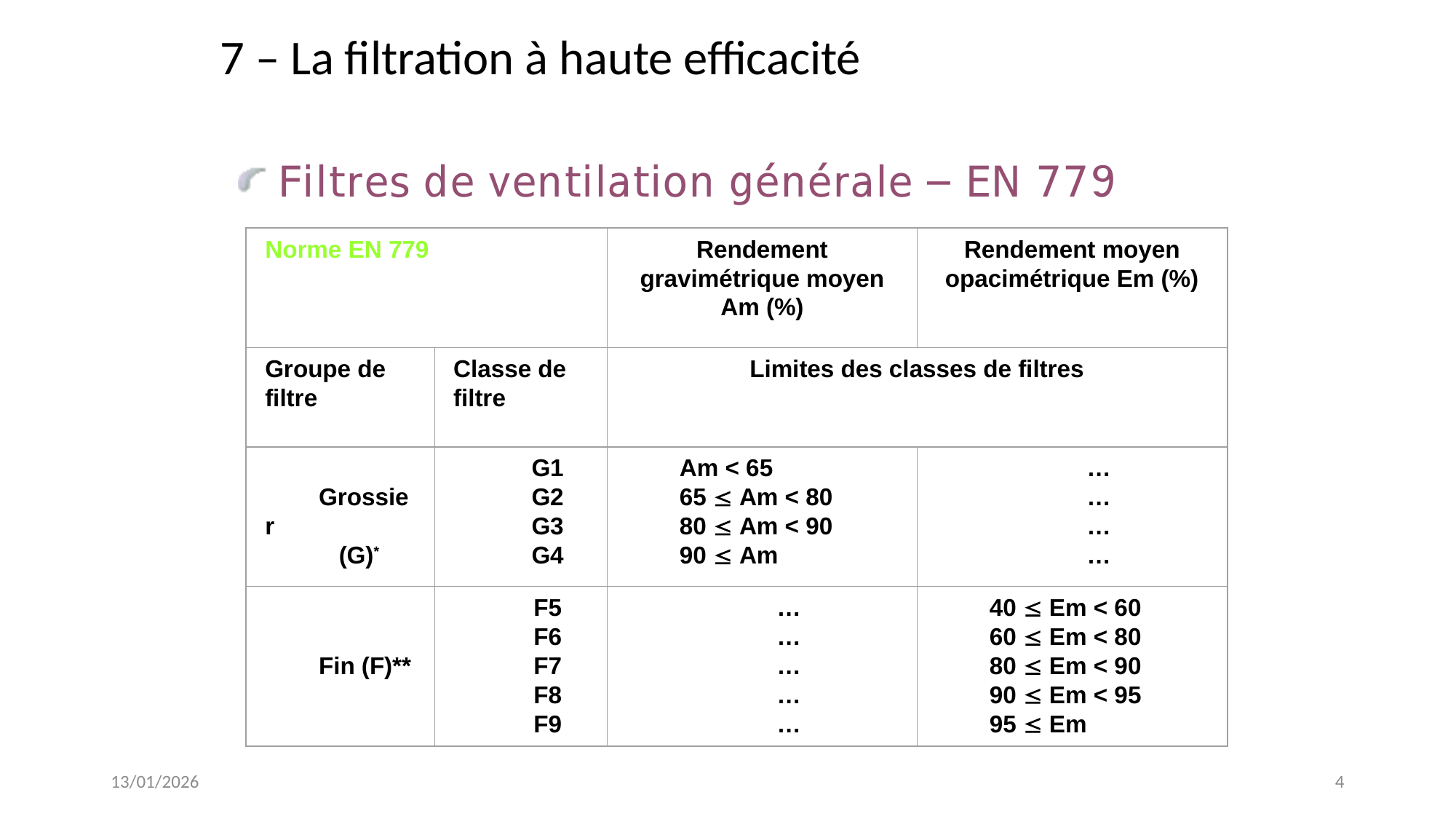

# 7 – La filtration à haute efficacité
Filtres de ventilation générale – EN 779

Norme EN 779

Rendement gravimétrique moyen Am (%)

Rendement moyen opacimétrique Em (%)

Groupe de filtre

Classe de filtre

Limites des classes de filtres

Grossier
   (G)*

G1
G2
G3
G4

Am < 65
65 ≤ Am < 80
80 ≤ Am < 90
90 ≤ Am

…
…
…
…

Fin (F)**

F5
F6
F7
F8
F9

…
…
…
…
…

40 ≤ Em < 60
60 ≤ Em < 80
80 ≤ Em < 90
90 ≤ Em < 95
95 ≤ Em

13/01/2026
4